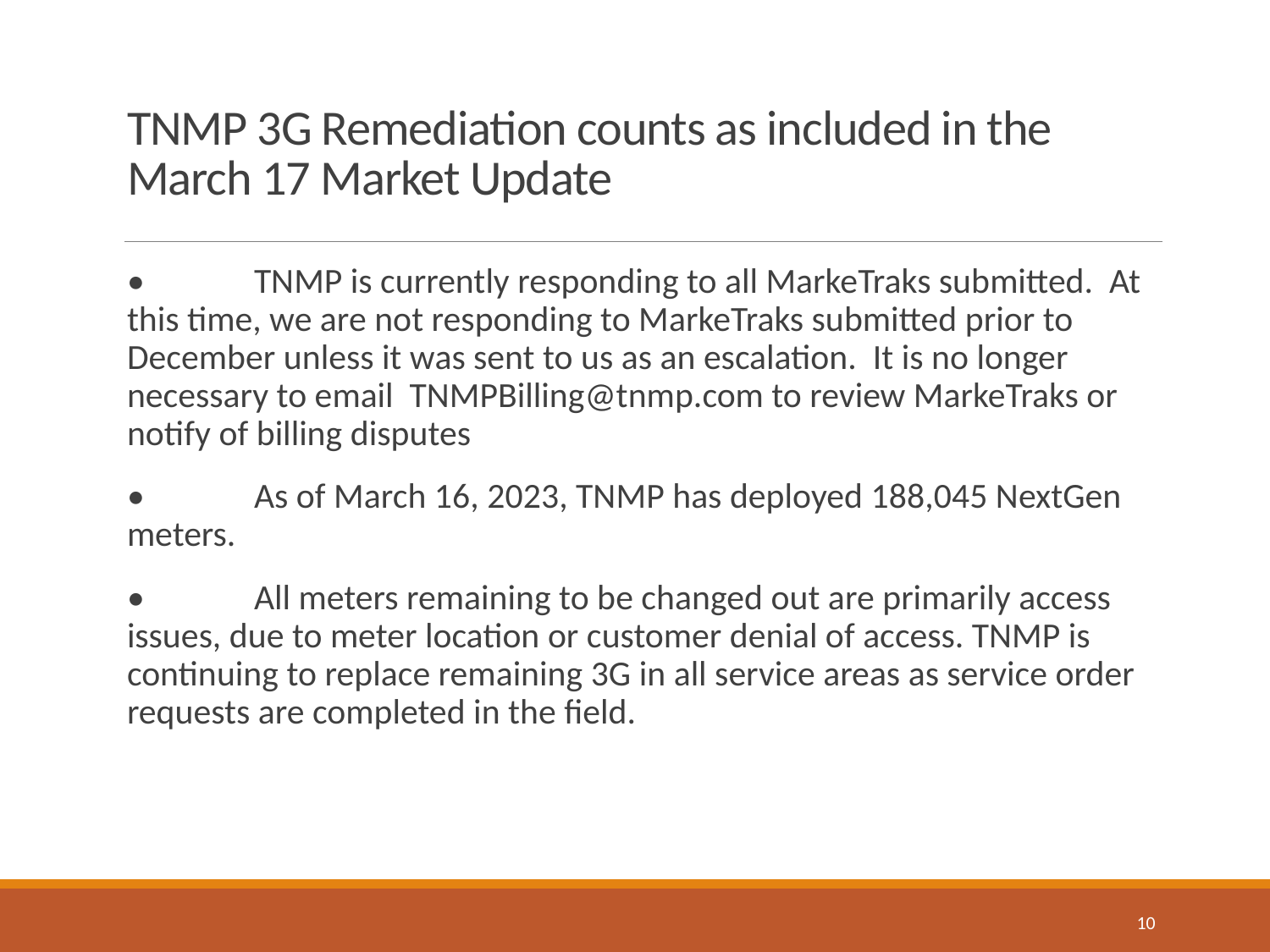

# TNMP 3G Remediation counts as included in the March 17 Market Update
•	TNMP is currently responding to all MarkeTraks submitted.  At this time, we are not responding to MarkeTraks submitted prior to December unless it was sent to us as an escalation.  It is no longer necessary to email  TNMPBilling@tnmp.com to review MarkeTraks or notify of billing disputes
•	As of March 16, 2023, TNMP has deployed 188,045 NextGen meters.
• 	All meters remaining to be changed out are primarily access issues, due to meter location or customer denial of access. TNMP is continuing to replace remaining 3G in all service areas as service order requests are completed in the field.

10